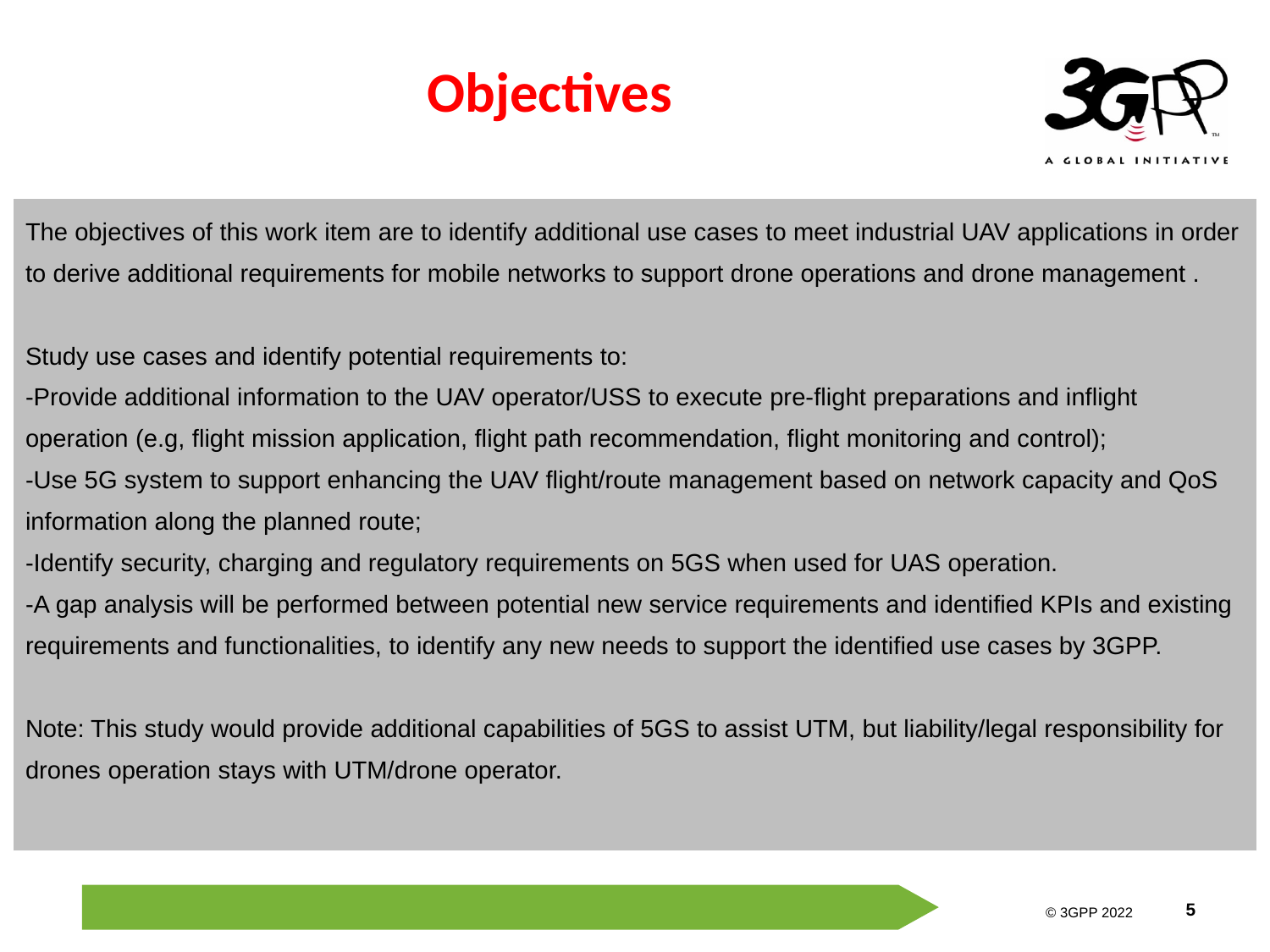

# Objectives
Scope for Rel-17*
The objectives of this work item are to identify additional use cases to meet industrial UAV applications in order to derive additional requirements for mobile networks to support drone operations and drone management .

Study use cases and identify potential requirements to:
-Provide additional information to the UAV operator/USS to execute pre-flight preparations and inflight operation (e.g, flight mission application, flight path recommendation, flight monitoring and control);
-Use 5G system to support enhancing the UAV flight/route management based on network capacity and QoS information along the planned route;
-Identify security, charging and regulatory requirements on 5GS when used for UAS operation.
-A gap analysis will be performed between potential new service requirements and identified KPIs and existing requirements and functionalities, to identify any new needs to support the identified use cases by 3GPP.

Note: This study would provide additional capabilities of 5GS to assist UTM, but liability/legal responsibility for drones operation stays with UTM/drone operator.